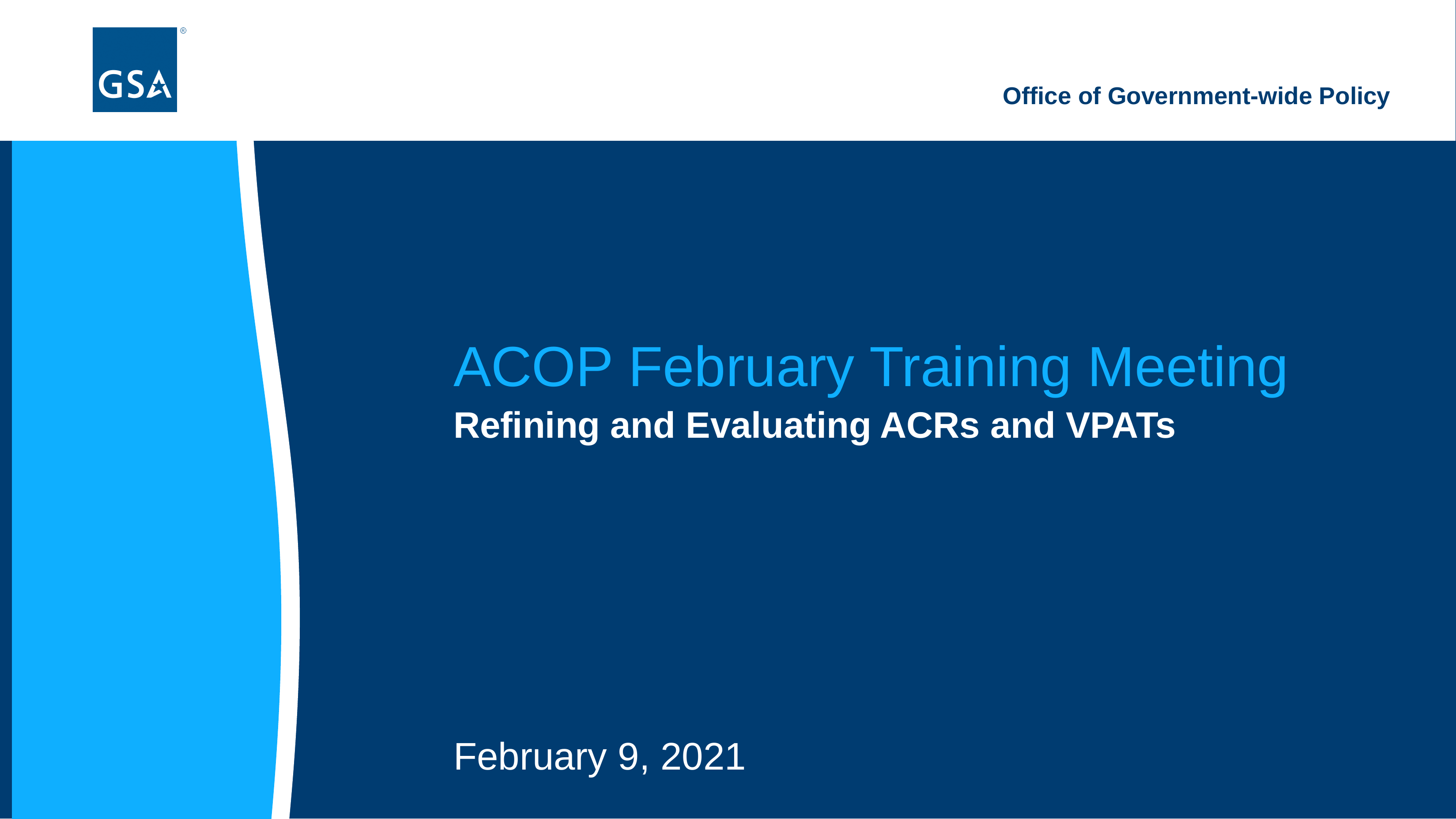

# ACOP February Training Meeting
Refining and Evaluating ACRs and VPATs
February 9, 2021